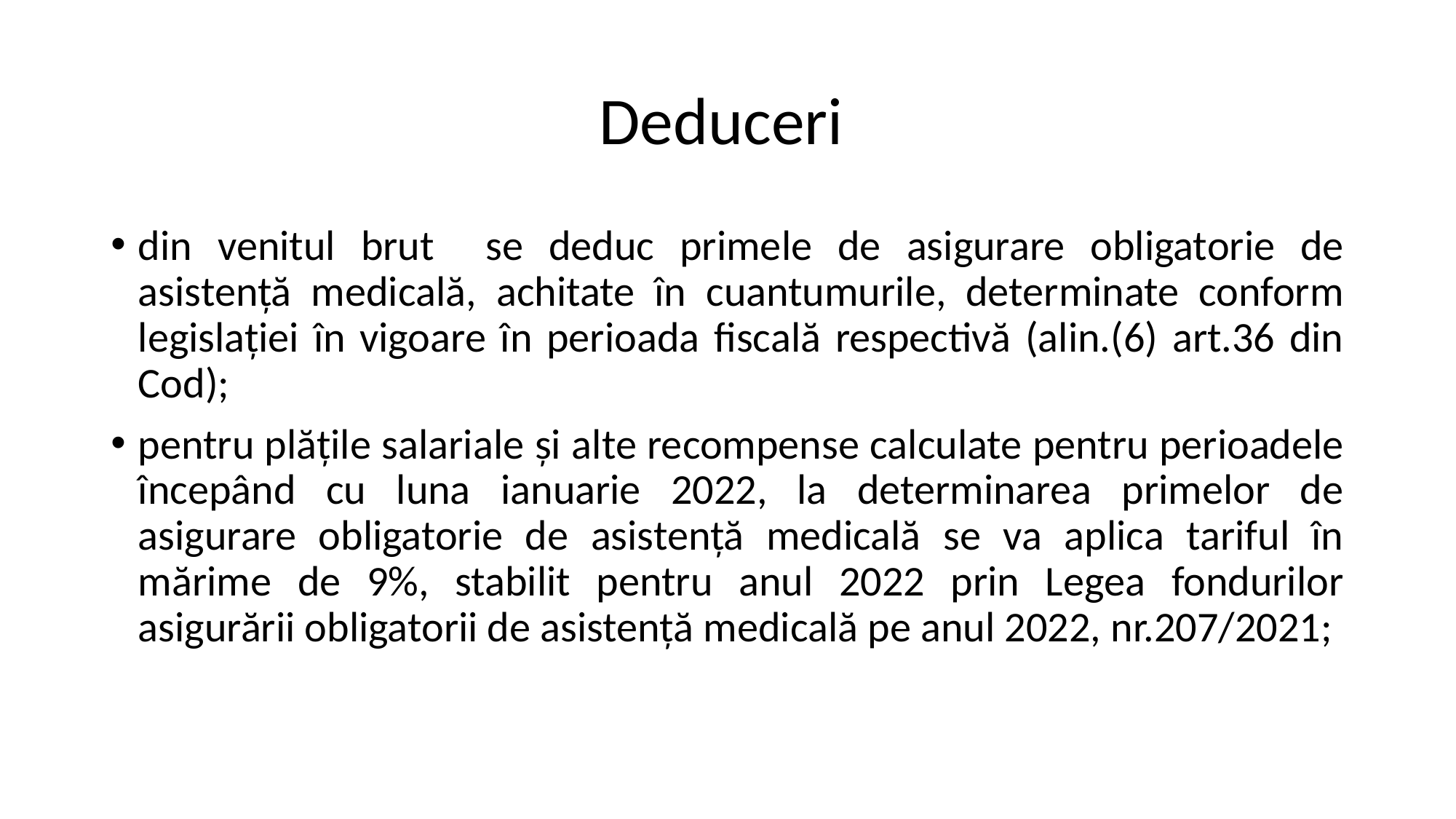

# Deduceri
din venitul brut  se deduc primele de asigurare obligatorie de asistenţă medicală, achitate în cuantumurile, determinate conform legislaţiei în vigoare în perioada fiscală respectivă (alin.(6) art.36 din Cod);
pentru plățile salariale și alte recompense calculate pentru perioadele începând cu luna ianuarie 2022, la determinarea primelor de asigurare obligatorie de asistență medicală se va aplica tariful în mărime de 9%, stabilit pentru anul 2022 prin Legea fondurilor asigurării obligatorii de asistență medicală pe anul 2022, nr.207/2021;